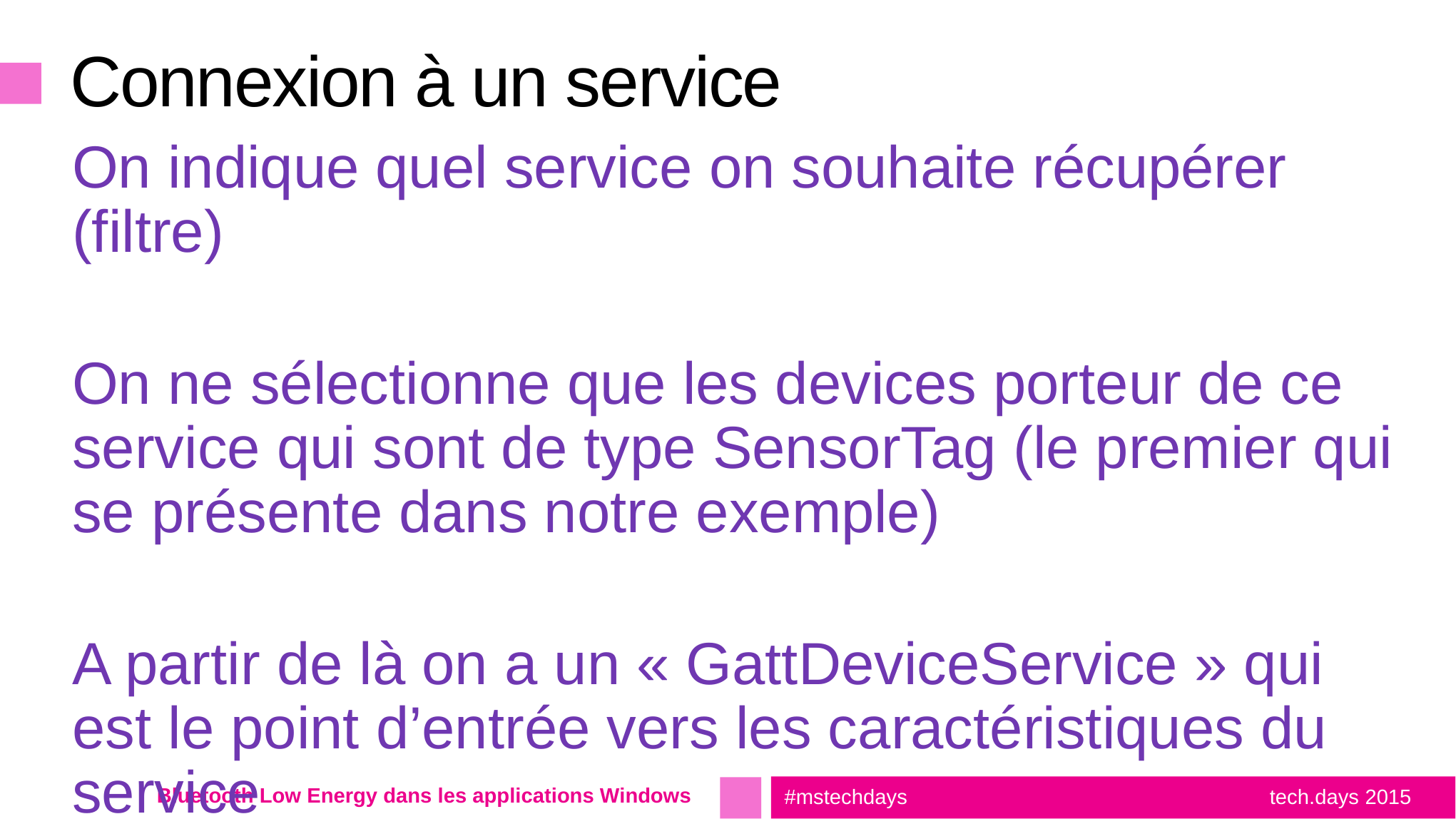

# Connexion à un service
On indique quel service on souhaite récupérer (filtre)

On ne sélectionne que les devices porteur de ce service qui sont de type SensorTag (le premier qui se présente dans notre exemple)

A partir de là on a un « GattDeviceService » qui est le point d’entrée vers les caractéristiques du service

Bluetooth Low Energy dans les applications Windows